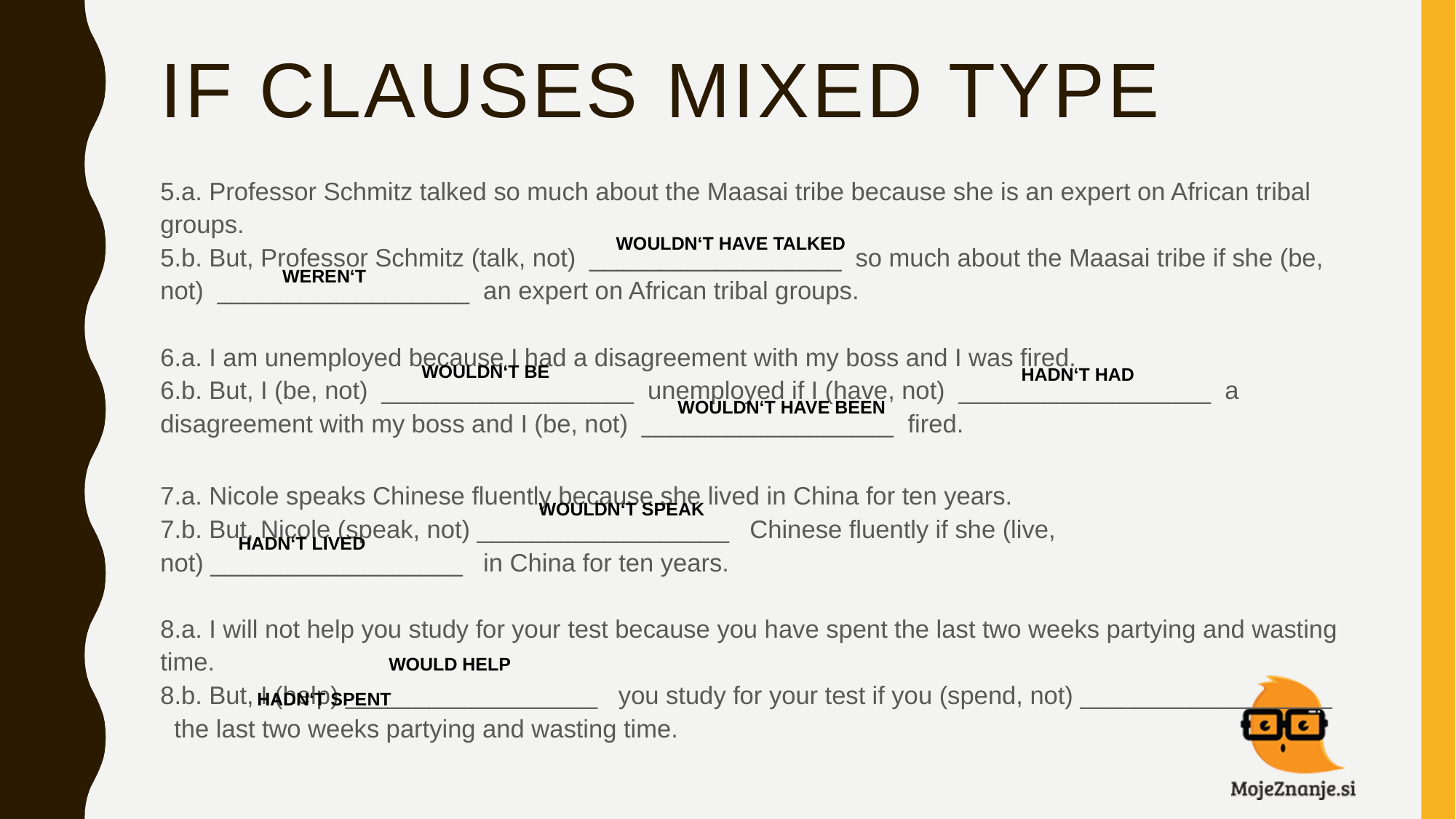

# IF CLAUSES mixed type
5.a. Professor Schmitz talked so much about the Maasai tribe because she is an expert on African tribal groups. 
5.b. But, Professor Schmitz (talk, not)  __________________  so much about the Maasai tribe if she (be, not)  __________________  an expert on African tribal groups. 
6.a. I am unemployed because I had a disagreement with my boss and I was fired. 
6.b. But, I (be, not)  __________________  unemployed if I (have, not)  __________________  a disagreement with my boss and I (be, not)  __________________  fired.
7.a. Nicole speaks Chinese fluently because she lived in China for ten years. 
7.b. But, Nicole (speak, not) __________________   Chinese fluently if she (live, not) __________________   in China for ten years. 
8.a. I will not help you study for your test because you have spent the last two weeks partying and wasting time. 
8.b. But, I (help) __________________   you study for your test if you (spend, not) __________________   the last two weeks partying and wasting time.
WOULDN‘T HAVE TALKED
WEREN‘T
WOULDN‘T BE
HADN‘T HAD
WOULDN‘T HAVE BEEN
WOULDN‘T SPEAK
HADN‘T LIVED
WOULD HELP
HADN‘T SPENT